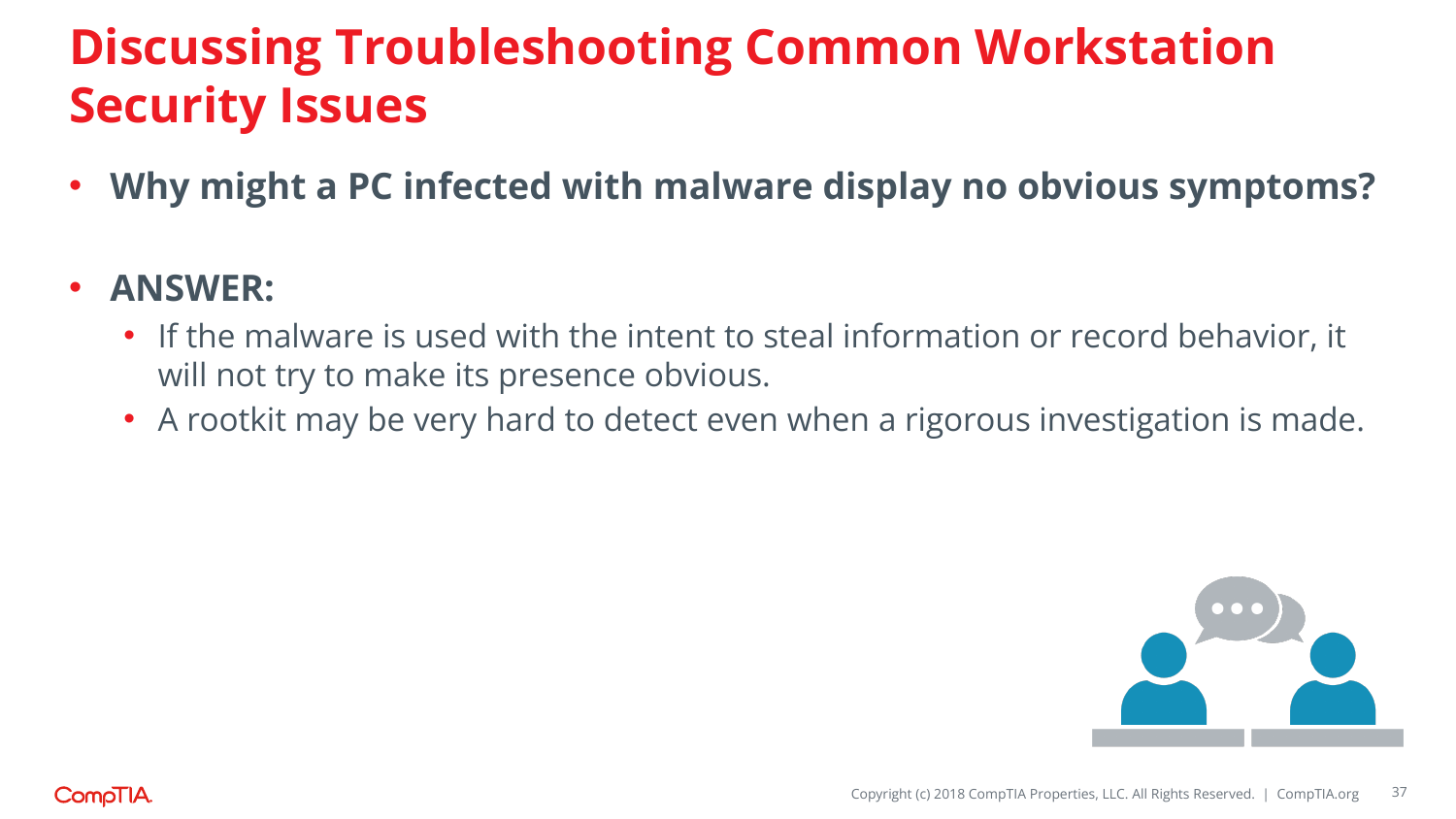

# Discussing Troubleshooting Common Workstation Security Issues
Why might a PC infected with malware display no obvious symptoms?

ANSWER:
If the malware is used with the intent to steal information or record behavior, it will not try to make its presence obvious.
A rootkit may be very hard to detect even when a rigorous investigation is made.

37